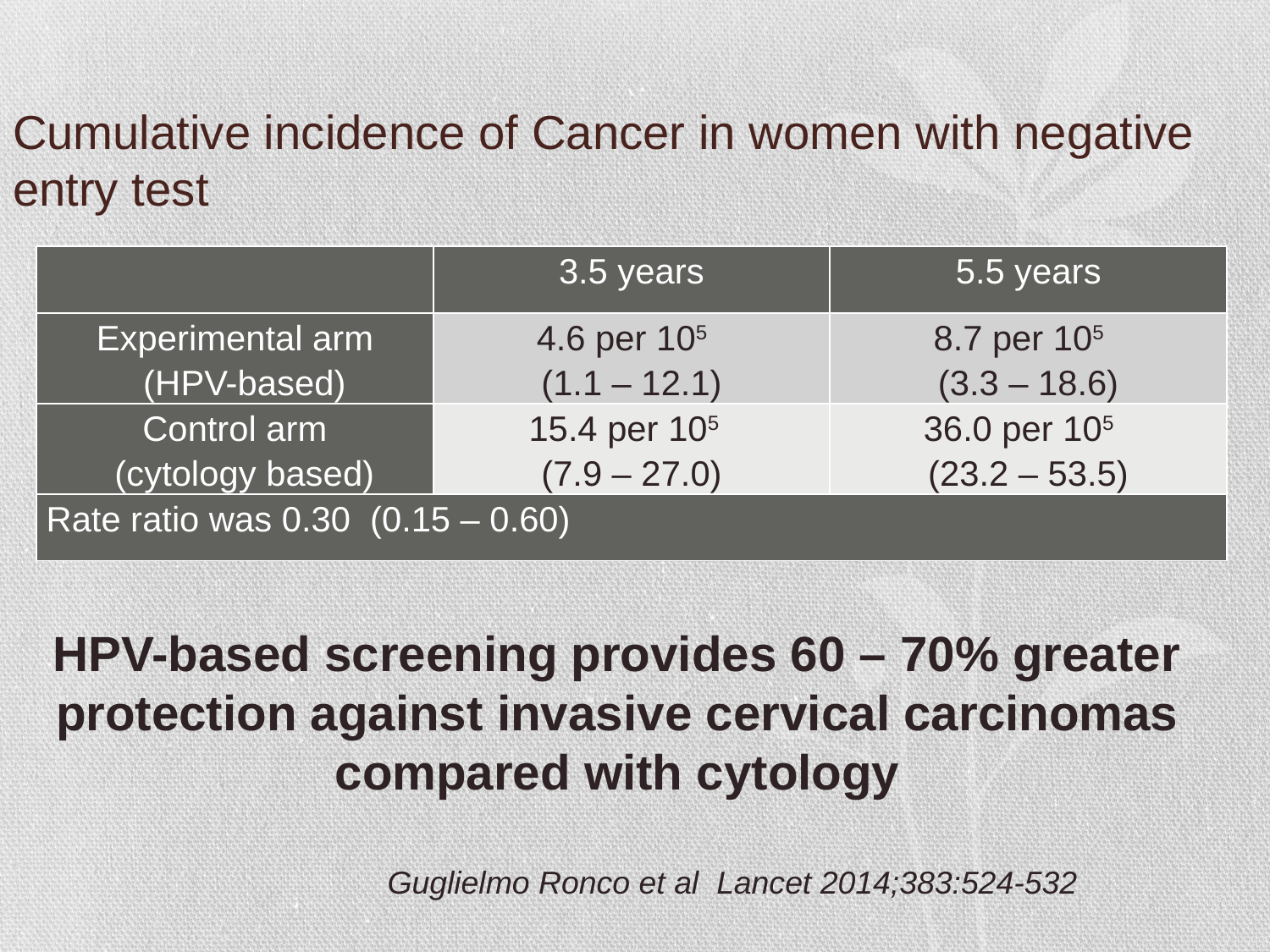

# Cumulative incidence of Cancer in women with negative entry test
|  | 3.5 years | 5.5 years |
| --- | --- | --- |
| Experimental arm (HPV-based) | 4.6 per 105 (1.1 – 12.1) | 8.7 per 105 (3.3 – 18.6) |
| Control arm (cytology based) | 15.4 per 105 (7.9 – 27.0) | 36.0 per 105 (23.2 – 53.5) |
| Rate ratio was 0.30 (0.15 – 0.60) |  |  |
HPV-based screening provides 60 – 70% greater protection against invasive cervical carcinomas compared with cytology
Guglielmo Ronco et al  Lancet 2014;383:524-532